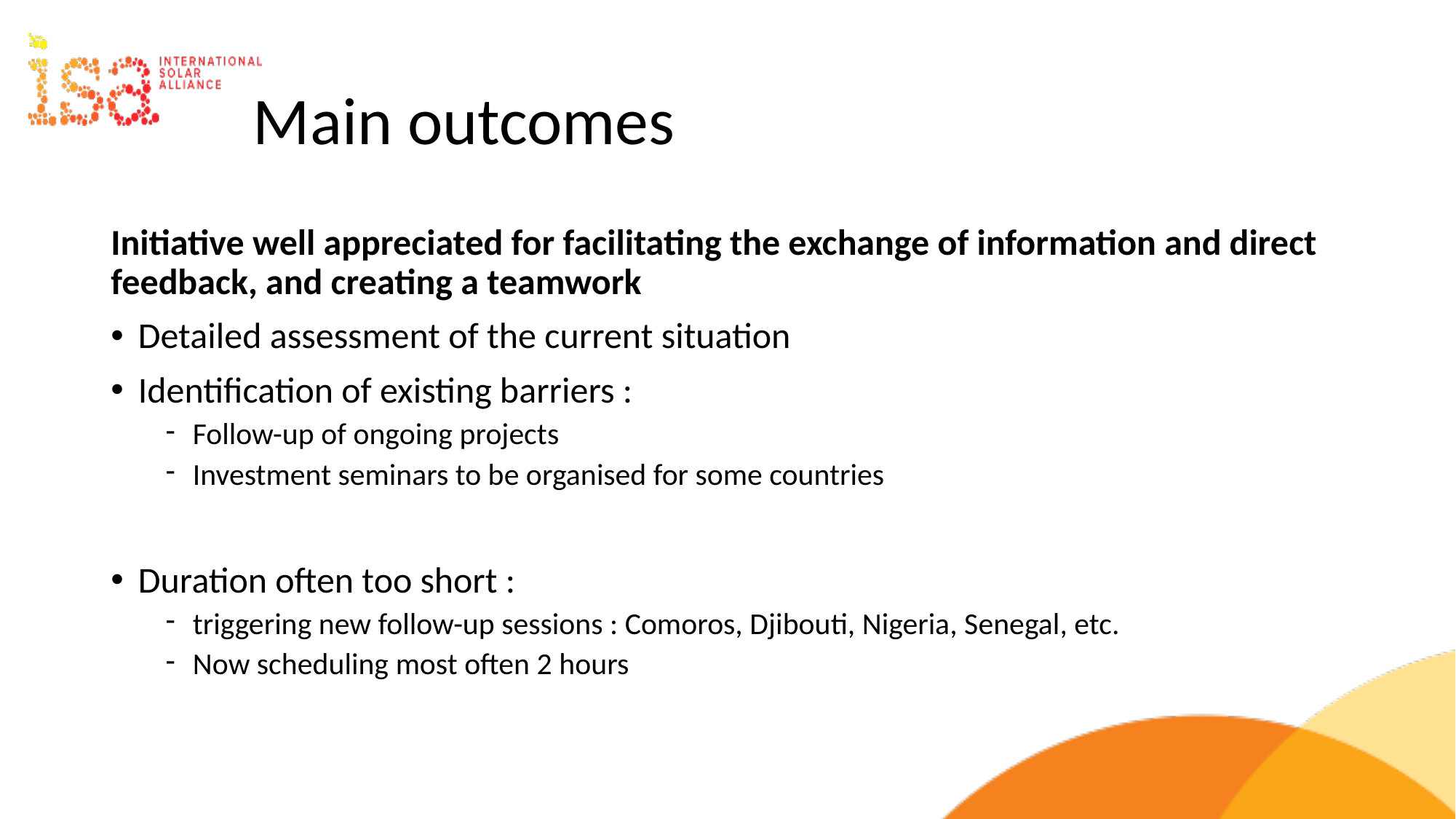

# Main outcomes
Initiative well appreciated for facilitating the exchange of information and direct feedback, and creating a teamwork
Detailed assessment of the current situation
Identification of existing barriers :
Follow-up of ongoing projects
Investment seminars to be organised for some countries

Duration often too short :
triggering new follow-up sessions : Comoros, Djibouti, Nigeria, Senegal, etc.
Now scheduling most often 2 hours